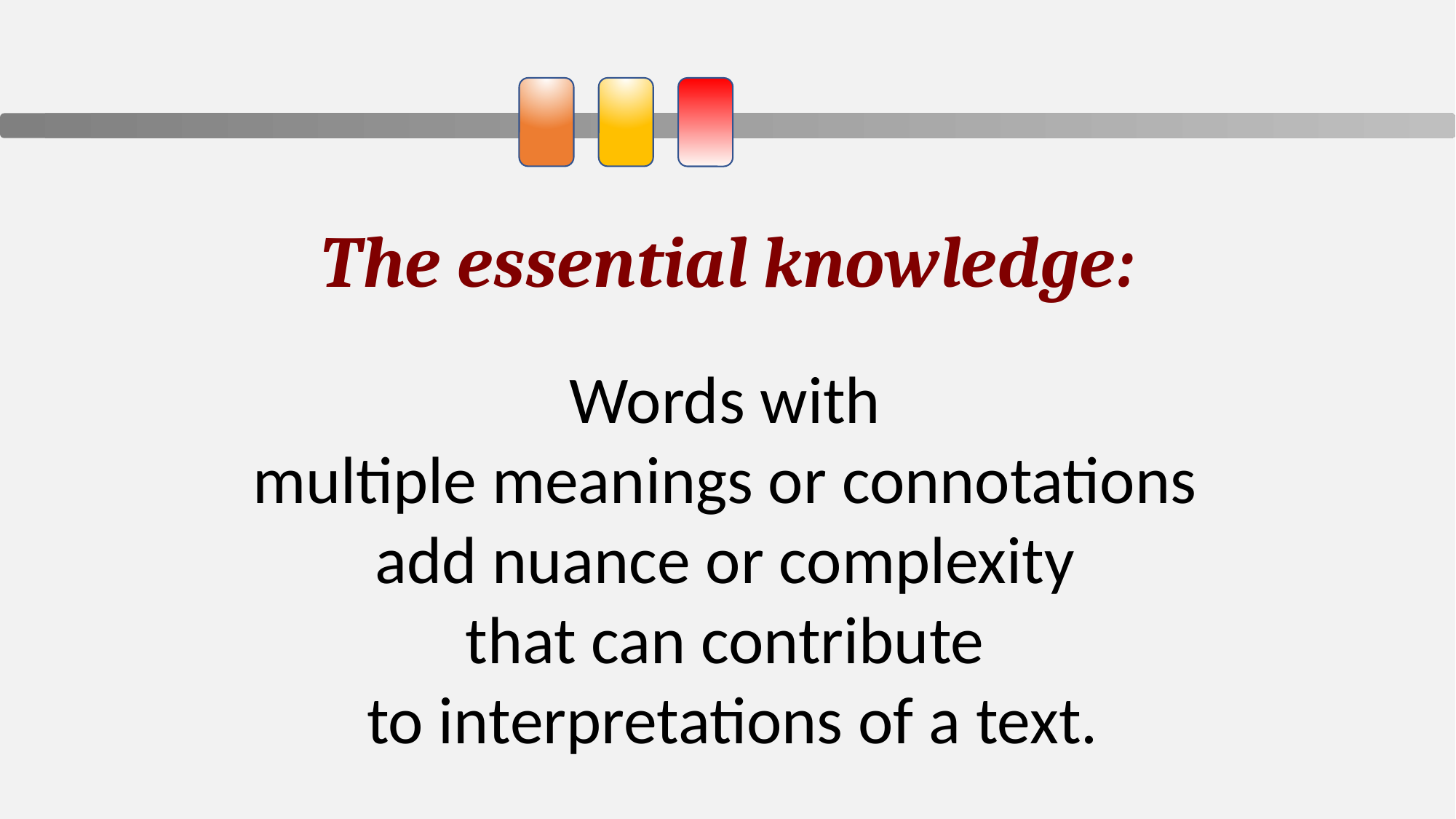

The essential knowledge:
Words with
multiple meanings or connotations
add nuance or complexity
that can contribute
to interpretations of a text.